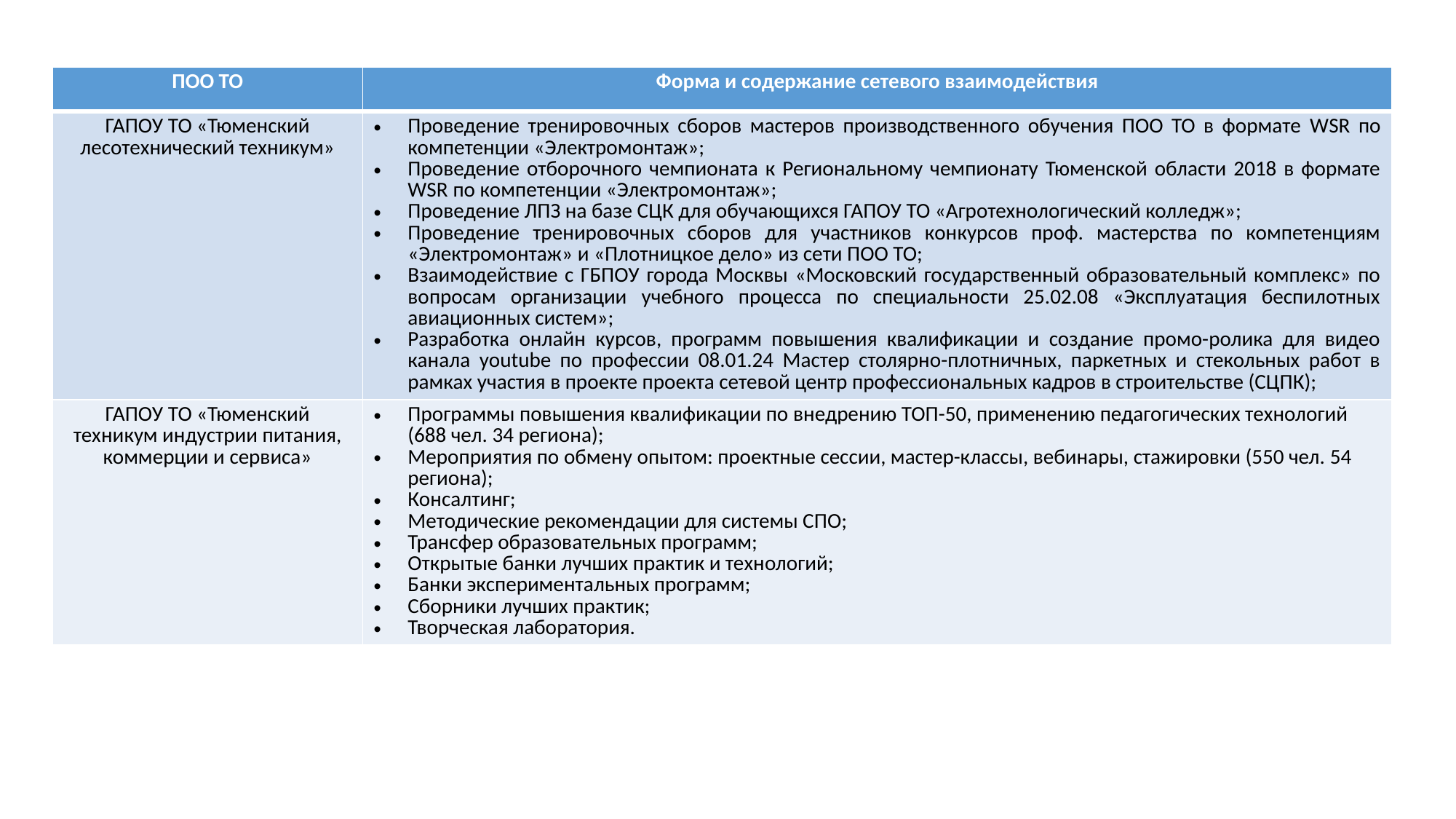

| ПОО ТО | Форма и содержание сетевого взаимодействия |
| --- | --- |
| ГАПОУ ТО «Тюменский лесотехнический техникум» | Проведение тренировочных сборов мастеров производственного обучения ПОО ТО в формате WSR по компетенции «Электромонтаж»; Проведение отборочного чемпионата к Региональному чемпионату Тюменской области 2018 в формате WSR по компетенции «Электромонтаж»; Проведение ЛПЗ на базе СЦК для обучающихся ГАПОУ ТО «Агротехнологический колледж»; Проведение тренировочных сборов для участников конкурсов проф. мастерства по компетенциям «Электромонтаж» и «Плотницкое дело» из сети ПОО ТО; Взаимодействие с ГБПОУ города Москвы «Московский государственный образовательный комплекс» по вопросам организации учебного процесса по специальности 25.02.08 «Эксплуатация беспилотных авиационных систем»; Разработка онлайн курсов, программ повышения квалификации и создание промо-ролика для видео канала youtube по профессии 08.01.24 Мастер столярно-плотничных, паркетных и стекольных работ в рамках участия в проекте проекта сетевой центр профессиональных кадров в строительстве (СЦПК); |
| ГАПОУ ТО «Тюменский техникум индустрии питания, коммерции и сервиса» | Программы повышения квалификации по внедрению ТОП-50, применению педагогических технологий (688 чел. 34 региона); Мероприятия по обмену опытом: проектные сессии, мастер-классы, вебинары, стажировки (550 чел. 54 региона); Консалтинг; Методические рекомендации для системы СПО; Трансфер образовательных программ; Открытые банки лучших практик и технологий; Банки экспериментальных программ; Сборники лучших практик; Творческая лаборатория. |